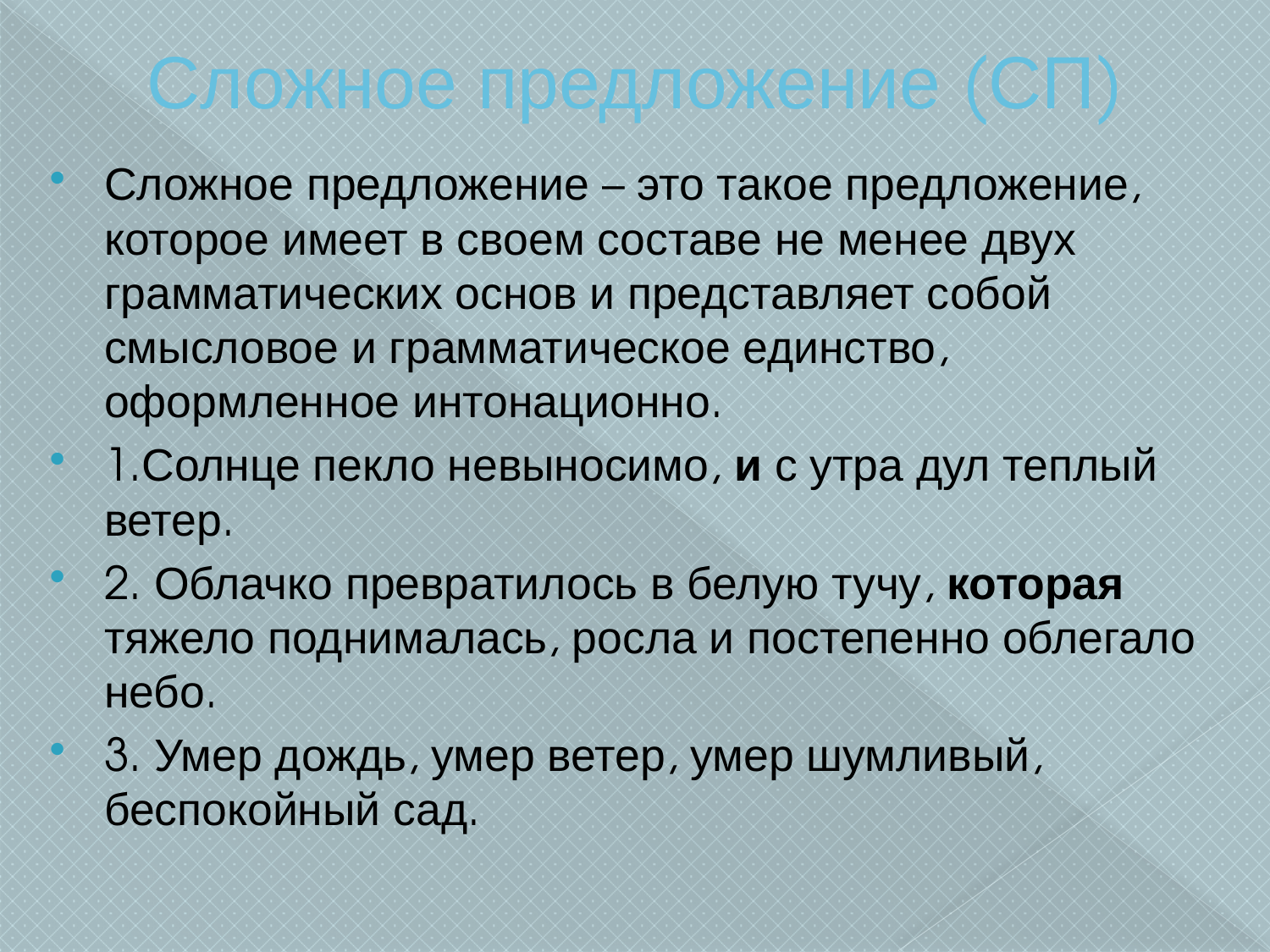

# Сложное предложение (СП)
Сложное предложение – это такое предложение, которое имеет в своем составе не менее двух грамматических основ и представляет собой смысловое и грамматическое единство, оформленное интонационно.
1.Солнце пекло невыносимо, и с утра дул теплый ветер.
2. Облачко превратилось в белую тучу, которая тяжело поднималась, росла и постепенно облегало небо.
3. Умер дождь, умер ветер, умер шумливый, беспокойный сад.